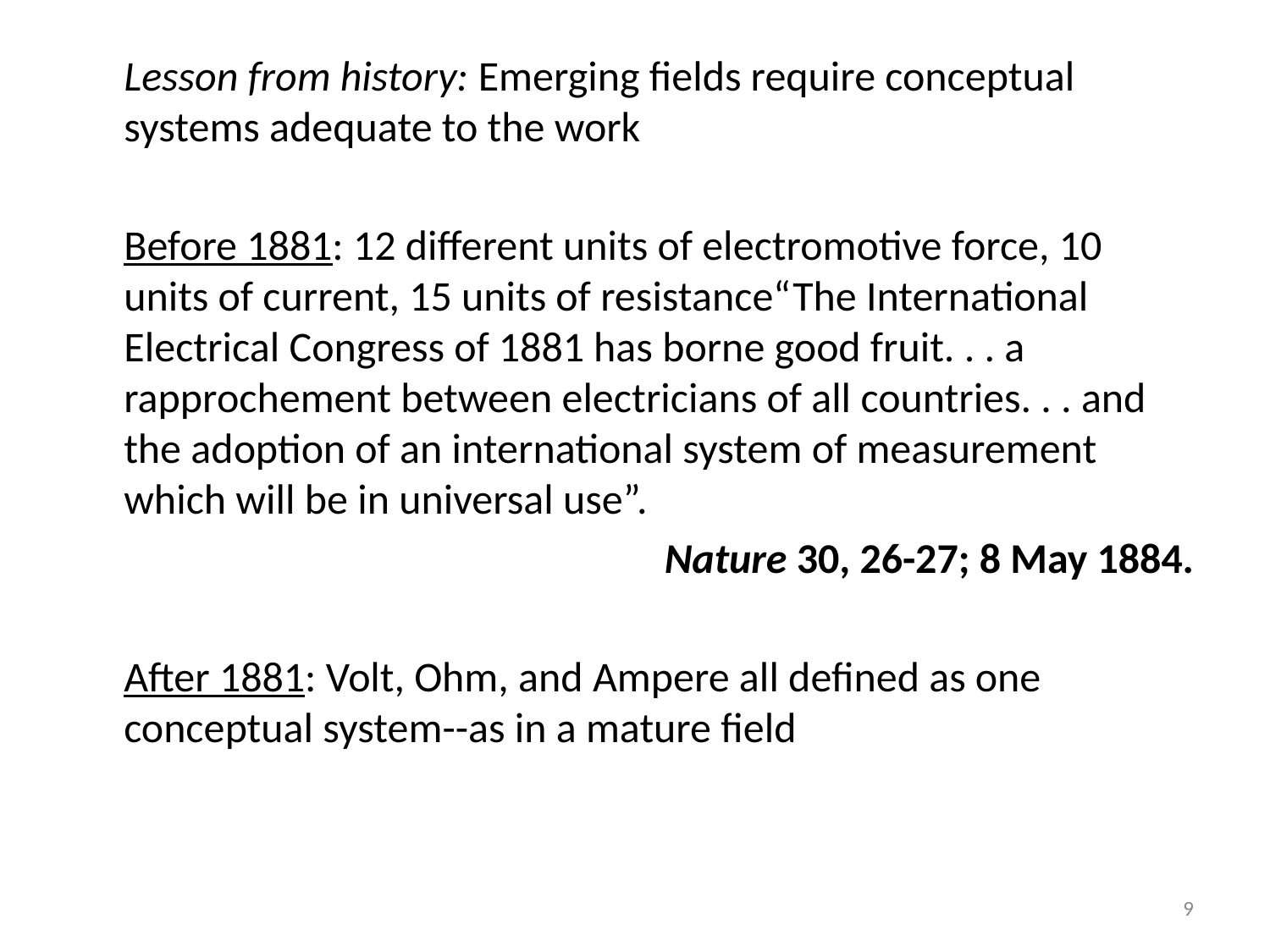

Lesson from history: Emerging fields require conceptual systems adequate to the work

	Before 1881: 12 different units of electromotive force, 10 units of current, 15 units of resistance“The International Electrical Congress of 1881 has borne good fruit. . . a rapprochement between electricians of all countries. . . and the adoption of an international system of measurement which will be in universal use”.
Nature 30, 26-27; 8 May 1884.

	After 1881: Volt, Ohm, and Ampere all defined as one conceptual system--as in a mature field

9